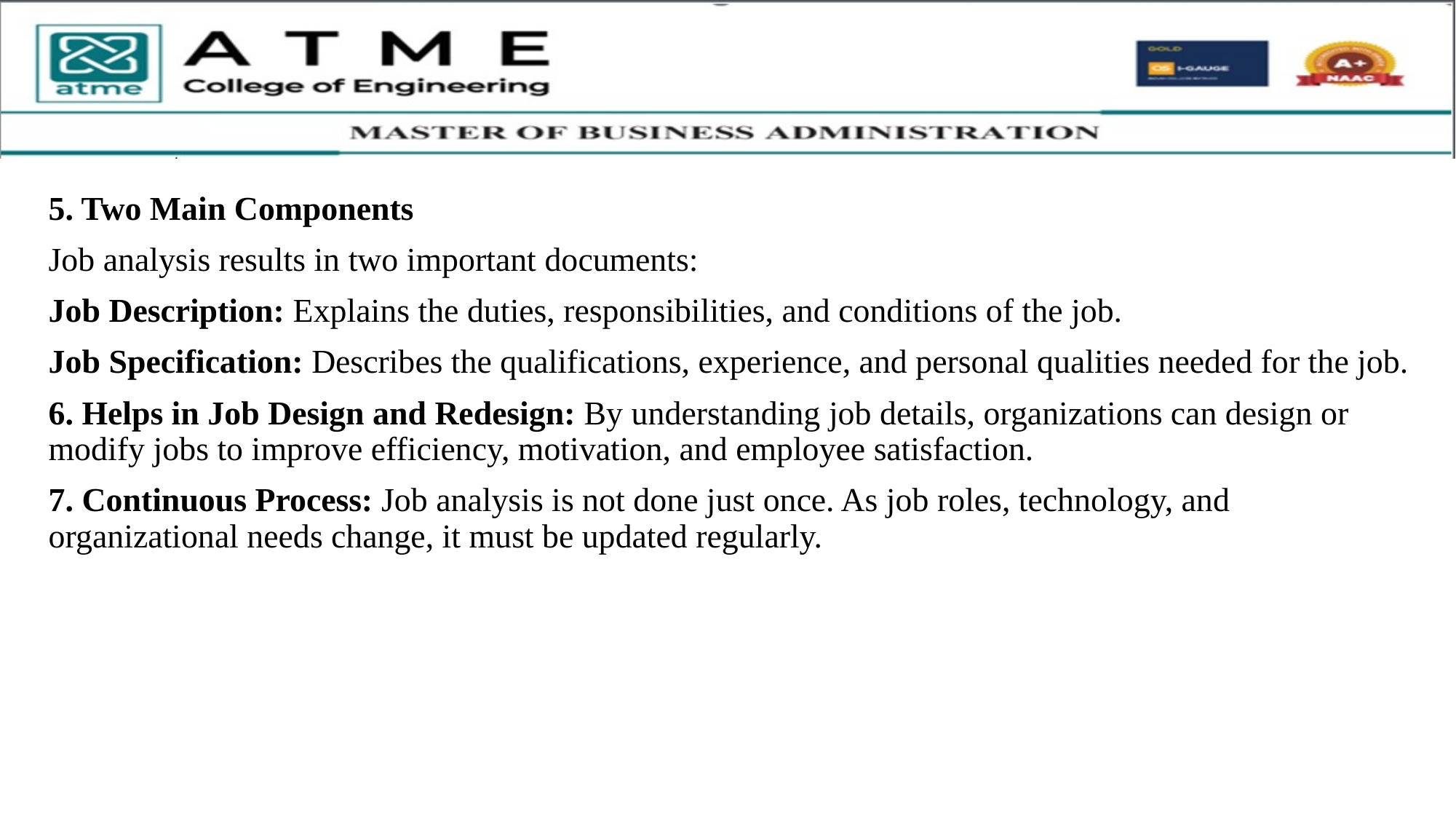

5. Two Main Components
Job analysis results in two important documents:
Job Description: Explains the duties, responsibilities, and conditions of the job.
Job Specification: Describes the qualifications, experience, and personal qualities needed for the job.
6. Helps in Job Design and Redesign: By understanding job details, organizations can design or modify jobs to improve efficiency, motivation, and employee satisfaction.
7. Continuous Process: Job analysis is not done just once. As job roles, technology, and organizational needs change, it must be updated regularly.